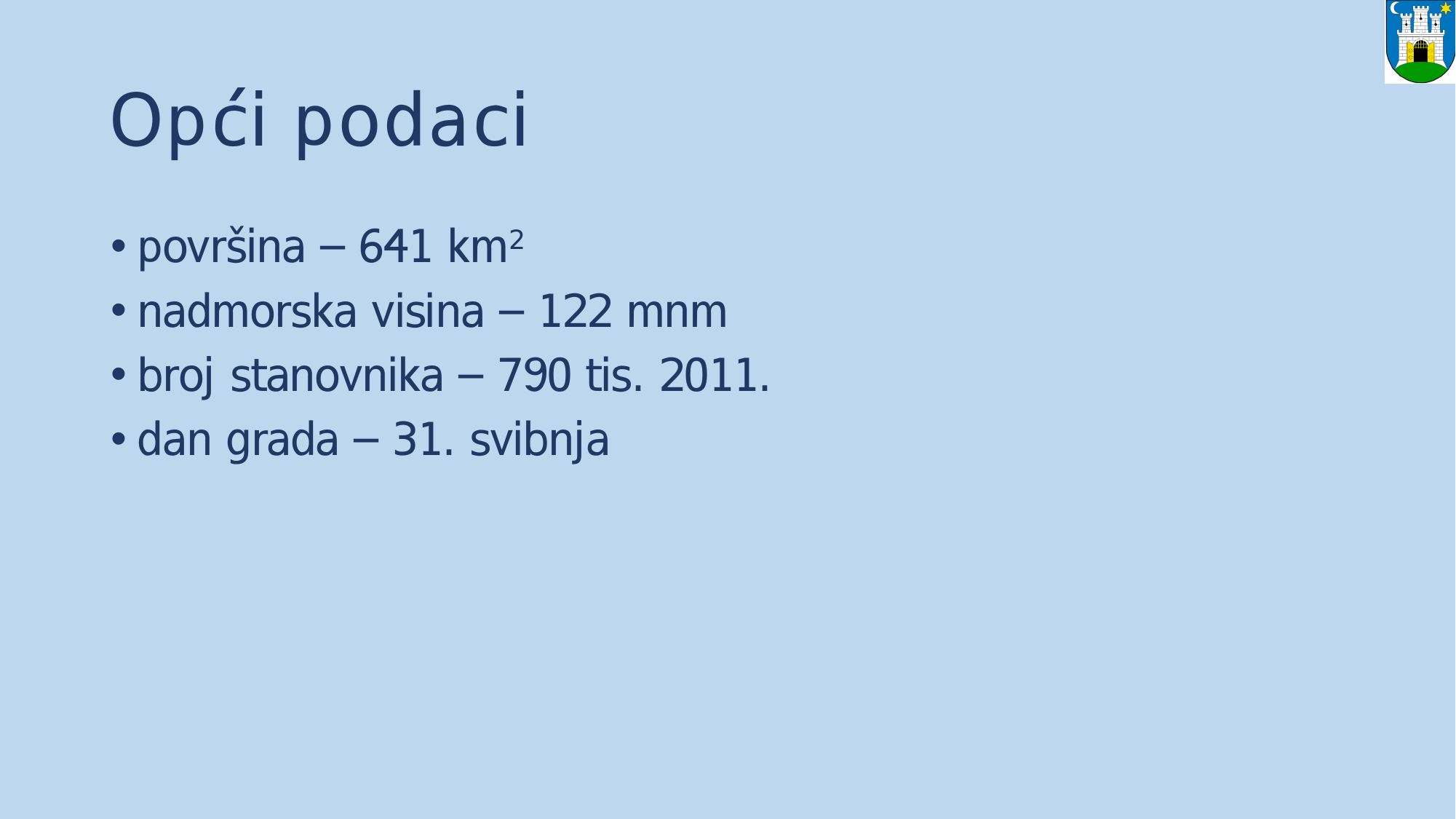

# Opći podaci
površina – 641 km2
nadmorska visina – 122 mnm
broj stanovnika – 790 tis. 2011.
dan grada – 31. svibnja